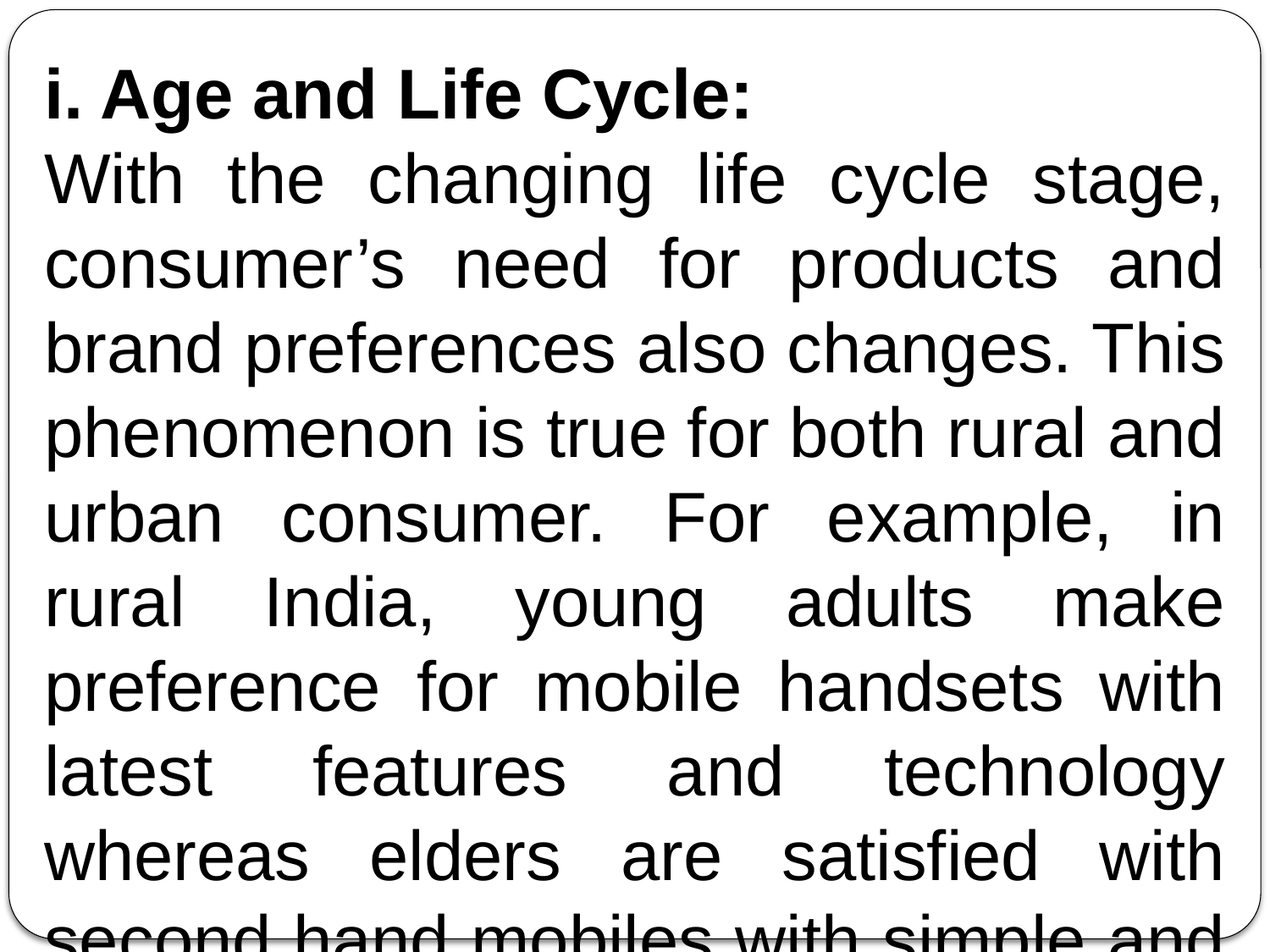

i. Age and Life Cycle:
With the changing life cycle stage, consumer’s need for products and brand preferences also changes. This phenomenon is true for both rural and urban consumer. For example, in rural India, young adults make preference for mobile handsets with latest features and technology whereas elders are satisfied with second hand mobiles with simple and basic features